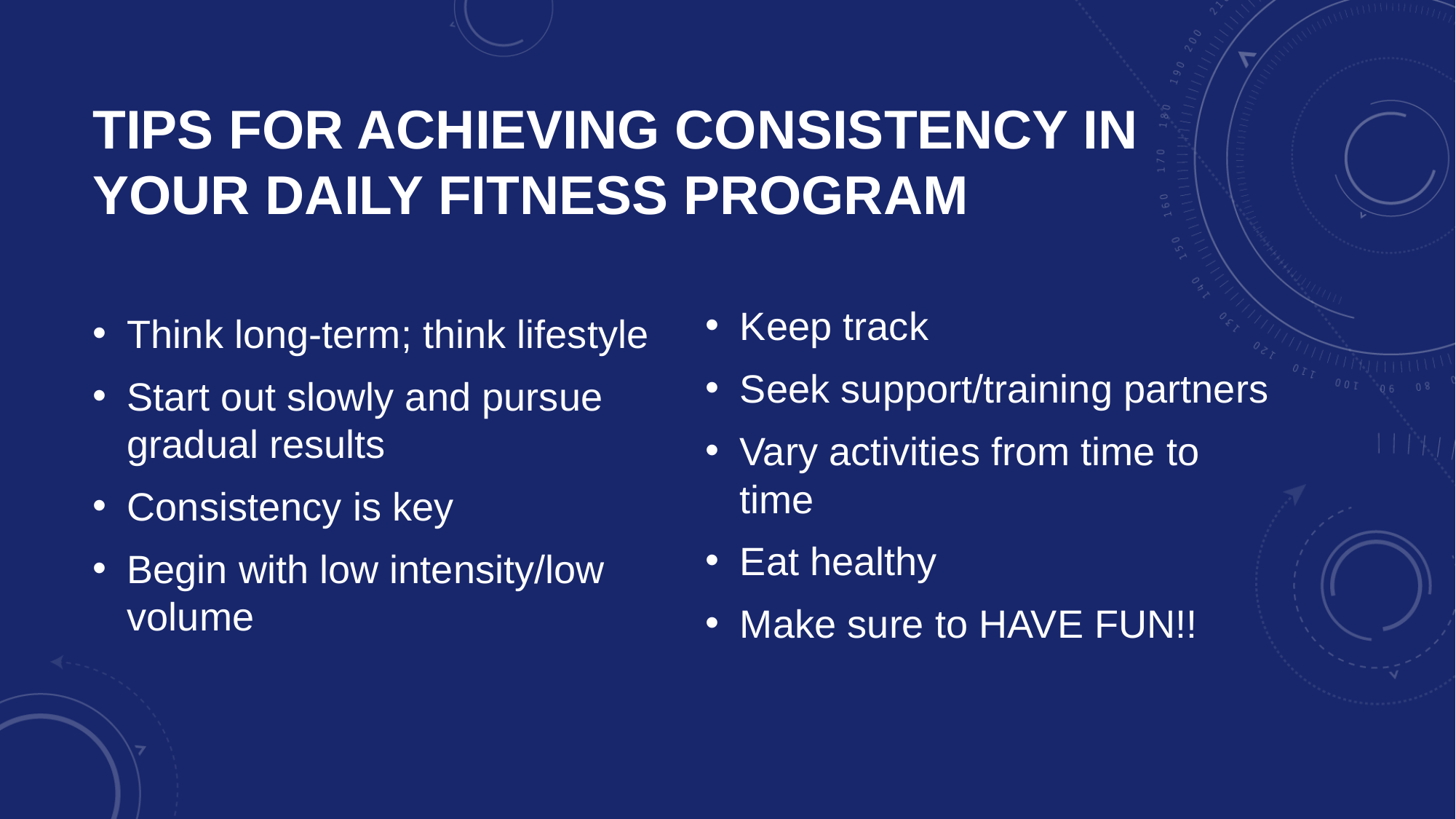

# Tips for achieving consistency in your daily fitness program
Think long-term; think lifestyle
Start out slowly and pursue gradual results
Consistency is key
Begin with low intensity/low volume
Keep track
Seek support/training partners
Vary activities from time to time
Eat healthy
Make sure to HAVE FUN!!